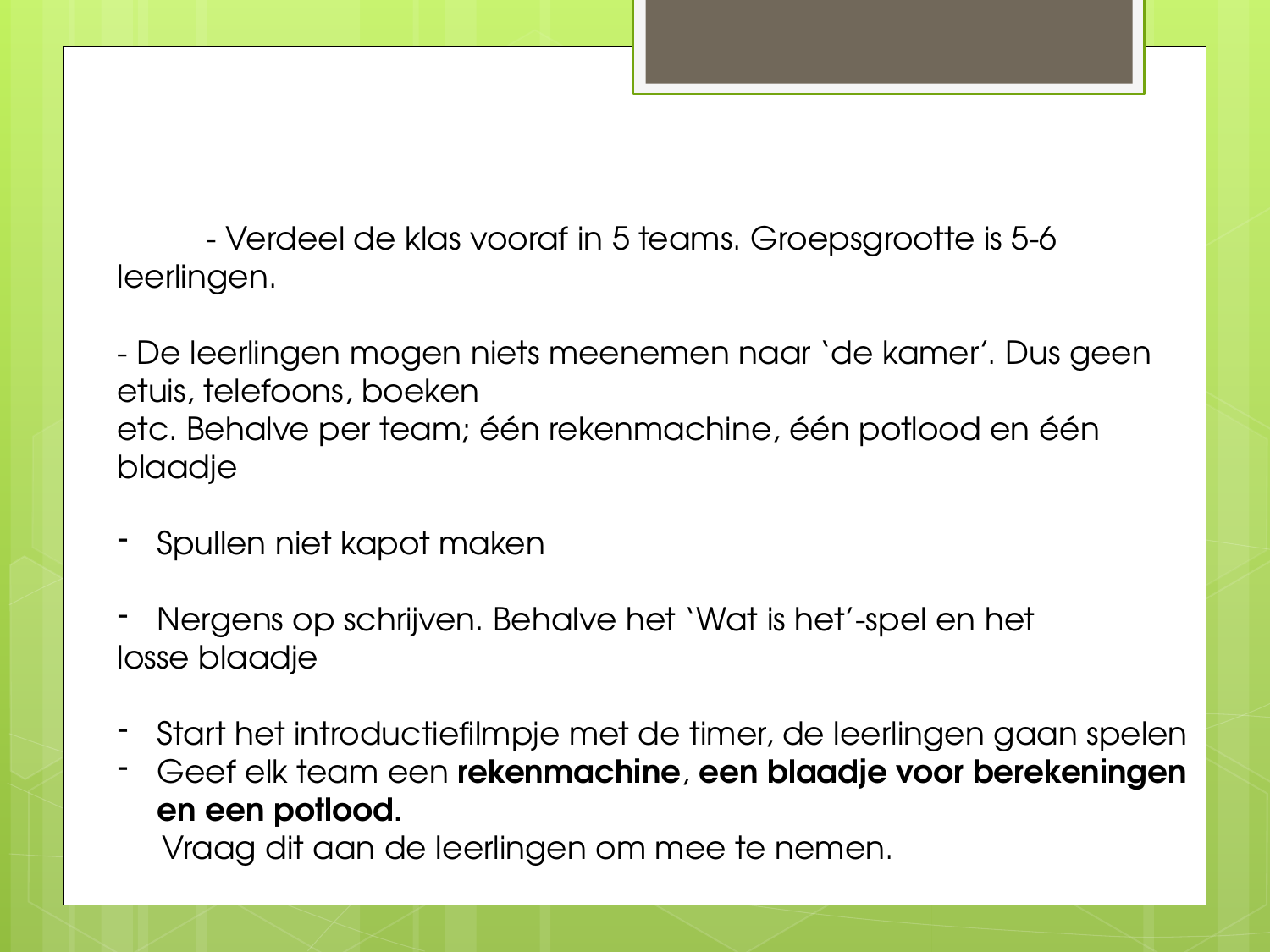

- Verdeel de klas vooraf in 5 teams. Groepsgrootte is 5-6 leerlingen.

- De leerlingen mogen niets meenemen naar ‘de kamer’. Dus geen etuis, telefoons, boeken
etc. Behalve per team; één rekenmachine, één potlood en één blaadje

Spullen niet kapot maken

Nergens op schrijven. Behalve het ‘Wat is het’-spel en het
losse blaadje

Start het introductiefilmpje met de timer, de leerlingen gaan spelen
Geef elk team een rekenmachine, een blaadje voor berekeningen en een potlood.
     Vraag dit aan de leerlingen om mee te nemen.